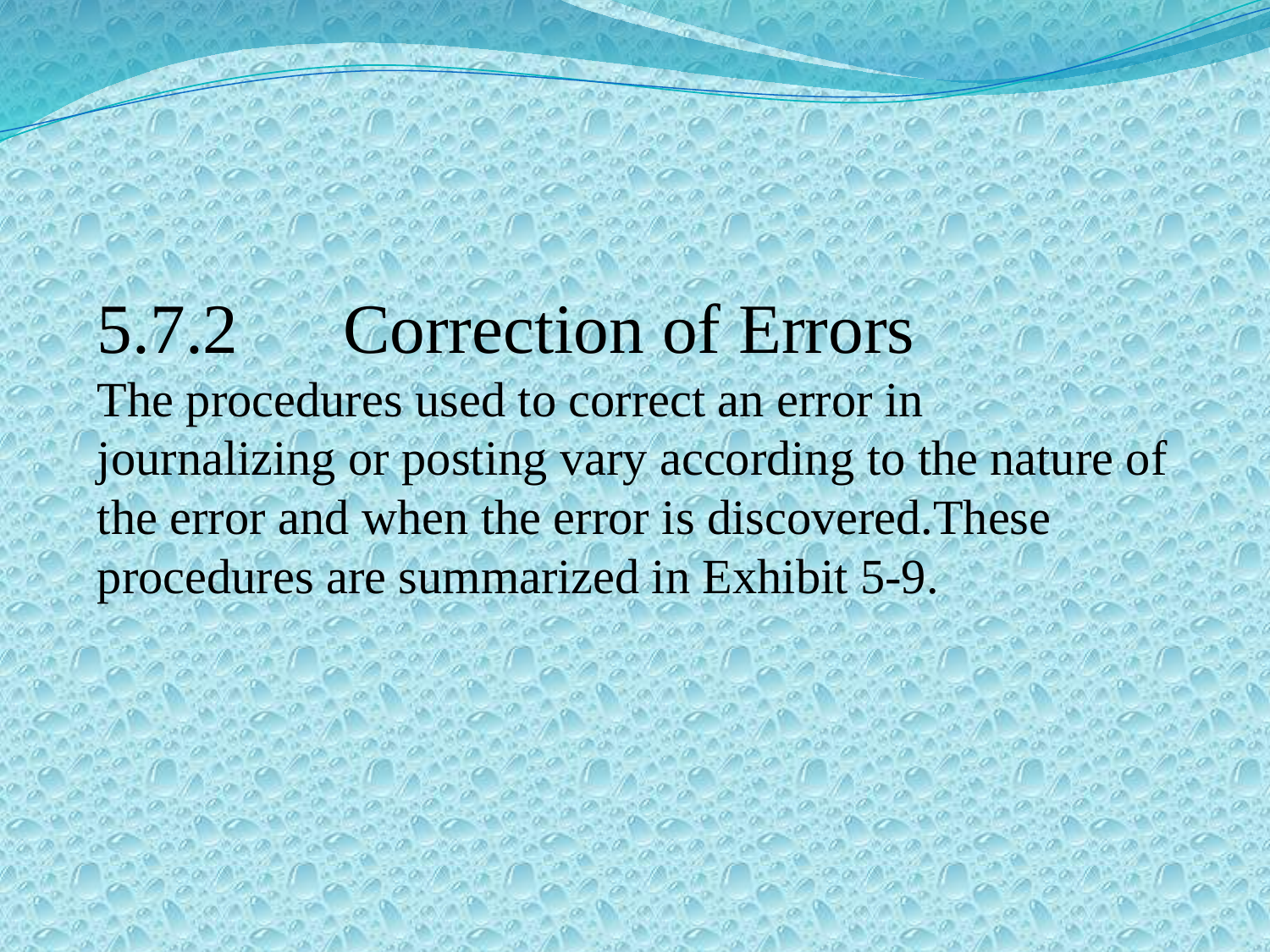

5.7.2　Correction of Errors
The procedures used to correct an error in journalizing or posting vary according to the nature of the error and when the error is discovered.These procedures are summarized in Exhibit 5-9.